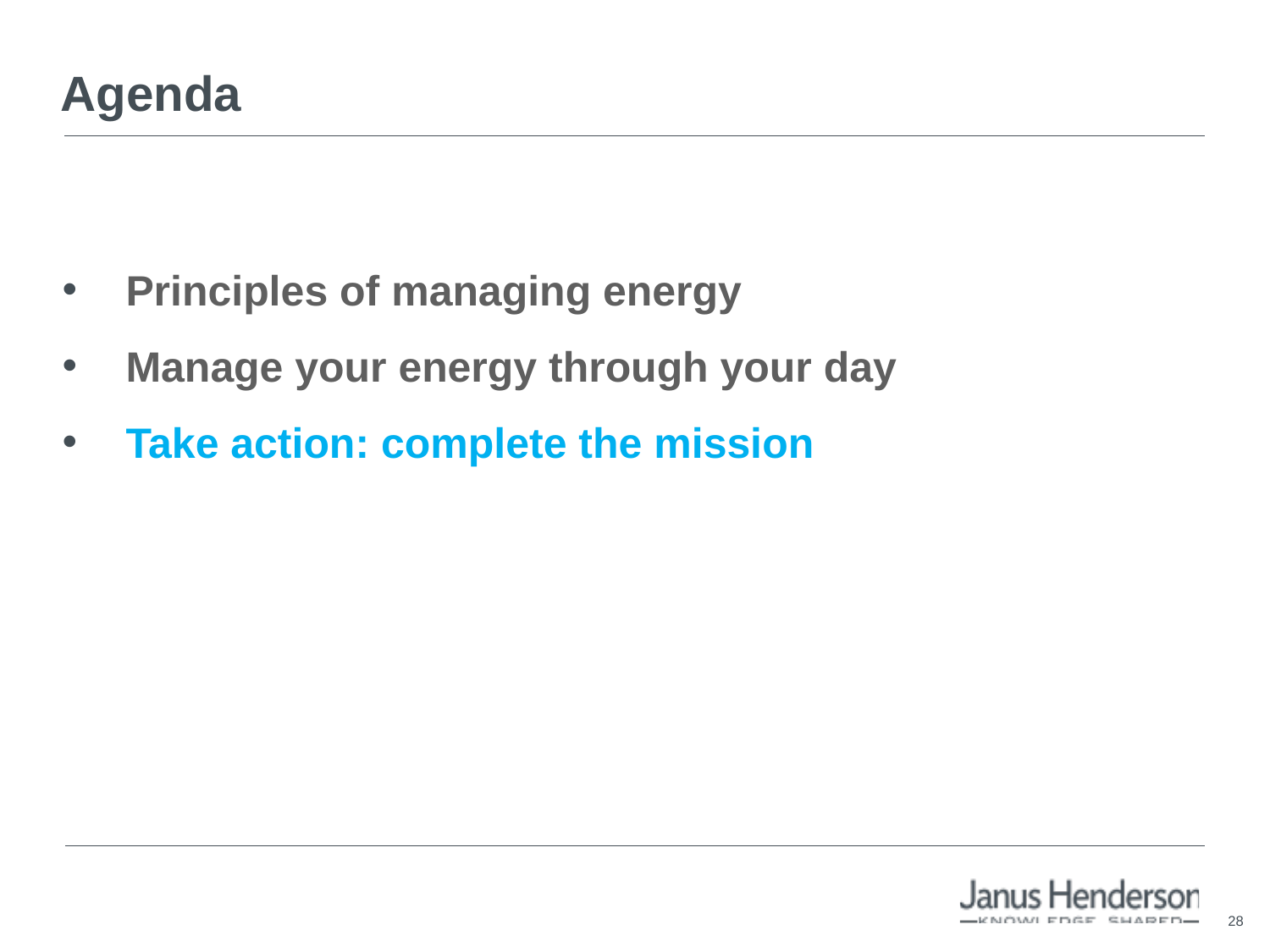

# Agenda
Principles of managing energy
Manage your energy through your day
Take action: complete the mission